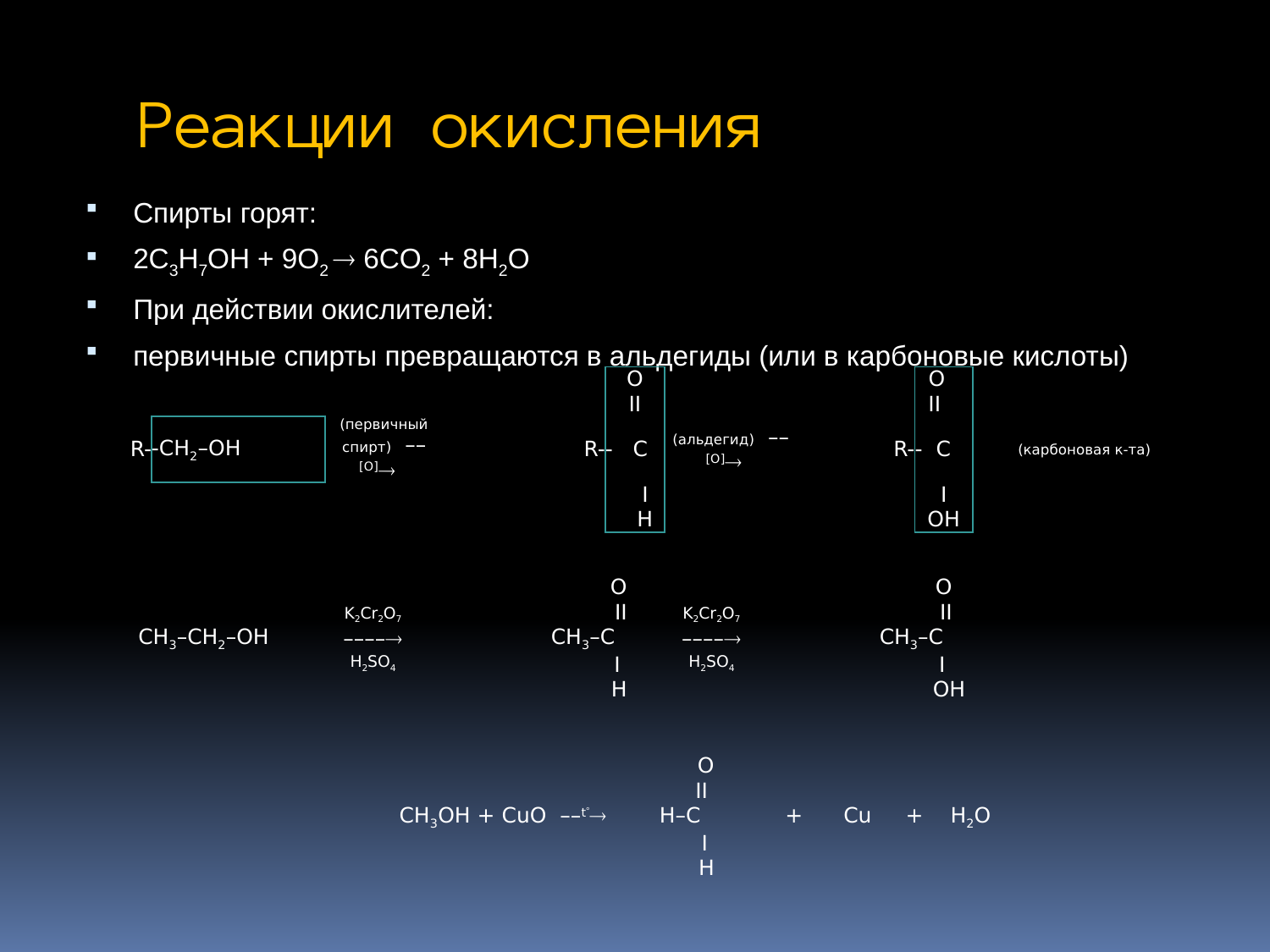

# Реакции окисления
Спирты горят:
2С3H7ОH + 9O2 → 6СO2 + 8H2O
При действии окислителей:
первичные спирты превращаются в альдегиды (или в карбоновые кислоты)
|  |  |  |  | O II |  |  | O   II |  |
| --- | --- | --- | --- | --- | --- | --- | --- | --- |
| R- | -CH2–OH | (первичный спирт)  ––[O]→ | R- | - C | (альдегид)  ––[O]→ | R- | - C | (карбоновая к-та) |
|  |  |  |  | I H |  |  | I OH |  |
|  | K2Cr2O7 | O II | K2Cr2O7 | O   II |
| --- | --- | --- | --- | --- |
| CH3–CH2–OH | ––––→ | CH3–C | ––––→ | CH3–C |
|  | H2SO4 | I  H | H2SO4 | I    OH |
| O II  CH3OH + CuO  ––t°→ H–C I  H | + Cu + H2O |
| --- | --- |